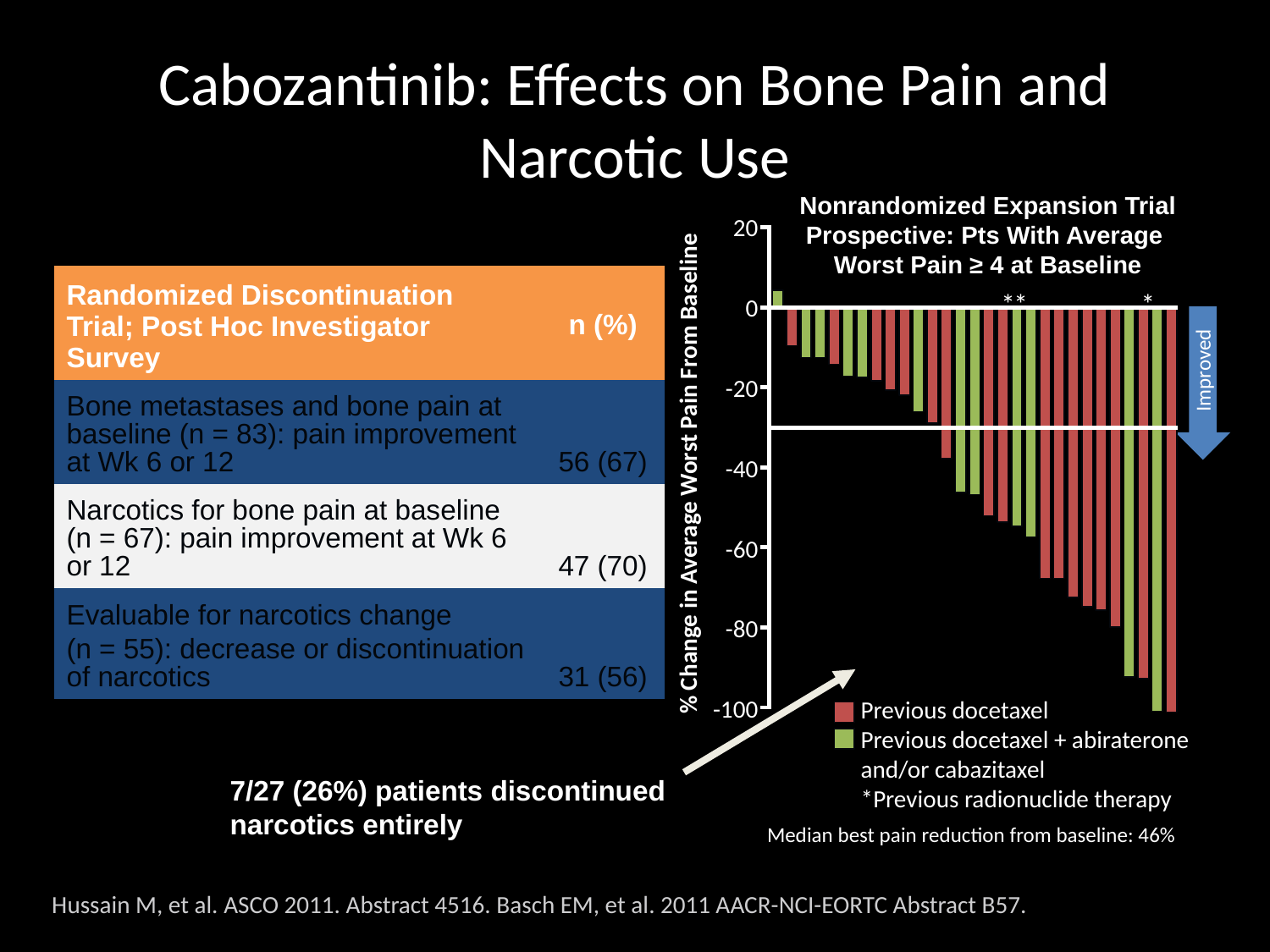

# Cabozantinib: Effects on Bone Pain and Narcotic Use
Nonrandomized Expansion Trial Prospective: Pts With Average
Worst Pain ≥ 4 at Baseline
20
| Randomized Discontinuation Trial; Post Hoc Investigator Survey | n (%) |
| --- | --- |
| Bone metastases and bone pain at baseline (n = 83): pain improvement at Wk 6 or 12 | 56 (67) |
| Narcotics for bone pain at baseline (n = 67): pain improvement at Wk 6 or 12 | 47 (70) |
| Evaluable for narcotics change (n = 55): decrease or discontinuation of narcotics | 31 (56) |
*
*
*
0

Improved

-20
-40
% Change in Average Worst Pain From Baseline
-60
-80

-100
Previous docetaxel
Previous docetaxel + abiraterone and/or cabazitaxel
*Previous radionuclide therapy

7/27 (26%) patients discontinued
narcotics entirely
Median best pain reduction from baseline: 46%
Hussain M, et al. ASCO 2011. Abstract 4516. Basch EM, et al. 2011 AACR-NCI-EORTC Abstract B57.